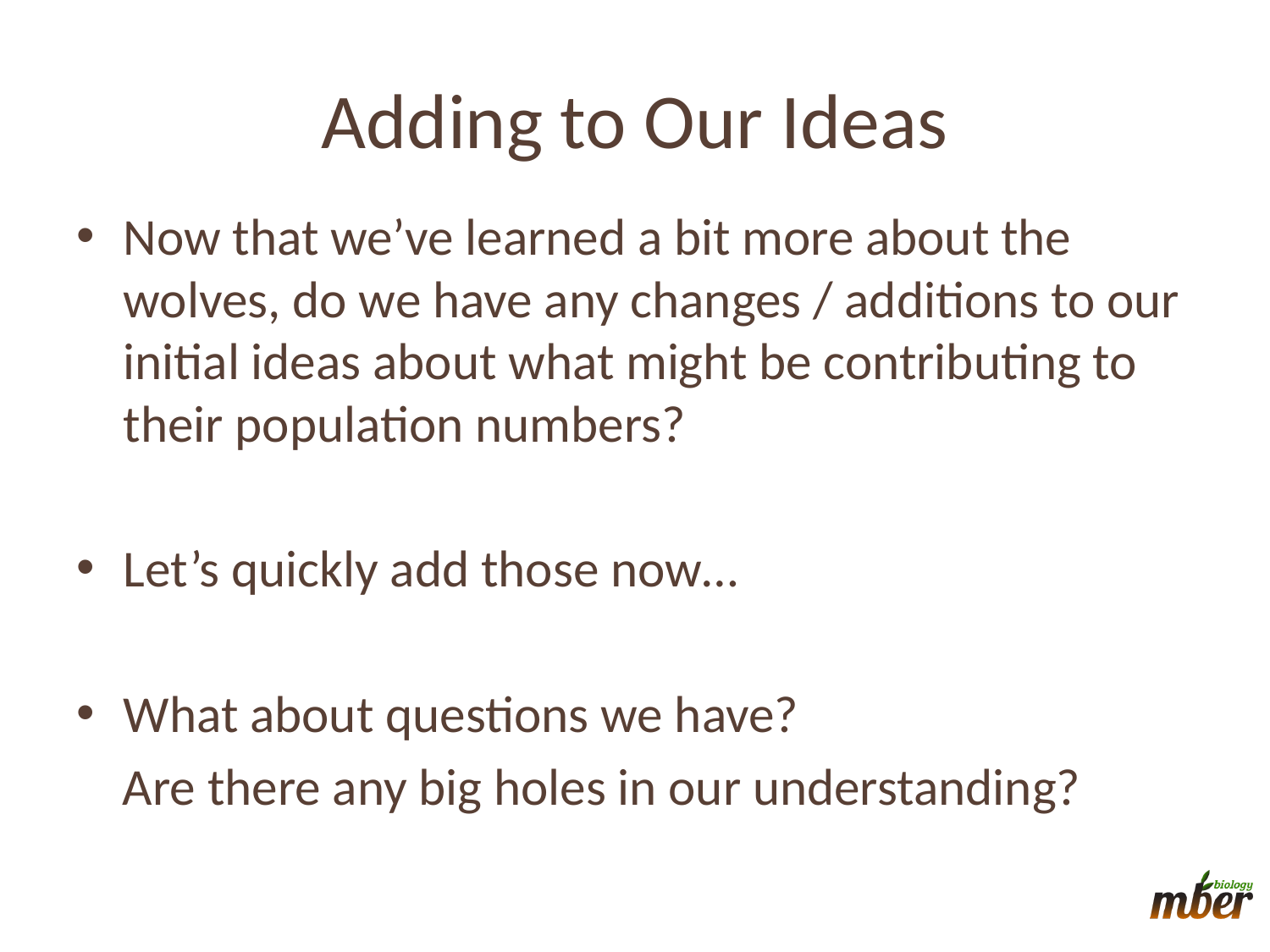

# Adding to Our Ideas
Now that we’ve learned a bit more about the wolves, do we have any changes / additions to our initial ideas about what might be contributing to their population numbers?

Let’s quickly add those now…

What about questions we have?
    Are there any big holes in our understanding?